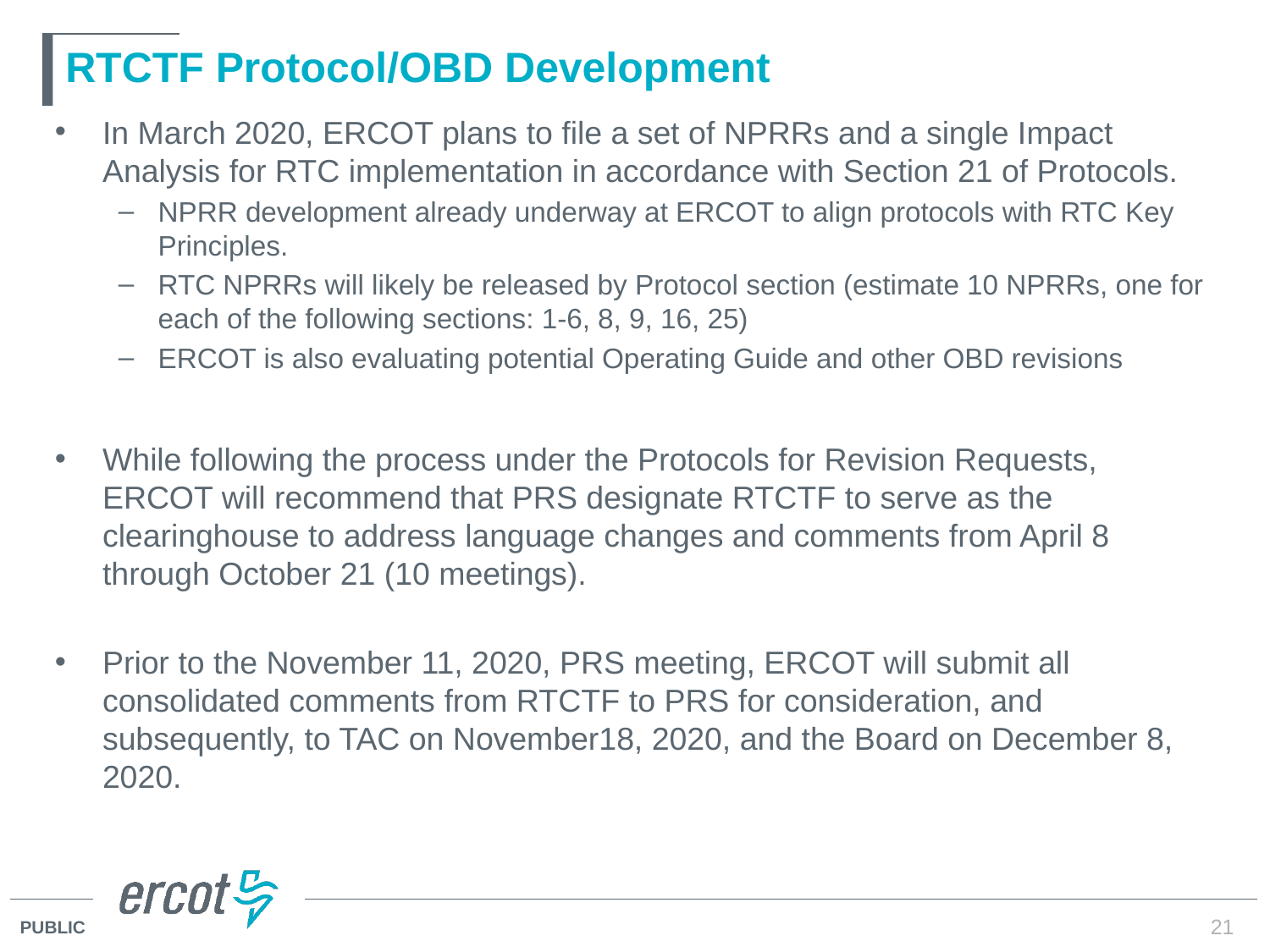

# RTCTF Protocol/OBD Development
In March 2020, ERCOT plans to file a set of NPRRs and a single Impact Analysis for RTC implementation in accordance with Section 21 of Protocols.
NPRR development already underway at ERCOT to align protocols with RTC Key Principles.
RTC NPRRs will likely be released by Protocol section (estimate 10 NPRRs, one for each of the following sections: 1-6, 8, 9, 16, 25)
ERCOT is also evaluating potential Operating Guide and other OBD revisions

While following the process under the Protocols for Revision Requests, ERCOT will recommend that PRS designate RTCTF to serve as the clearinghouse to address language changes and comments from April 8 through October 21 (10 meetings).

Prior to the November 11, 2020, PRS meeting, ERCOT will submit all consolidated comments from RTCTF to PRS for consideration, and subsequently, to TAC on November18, 2020, and the Board on December 8, 2020.
21